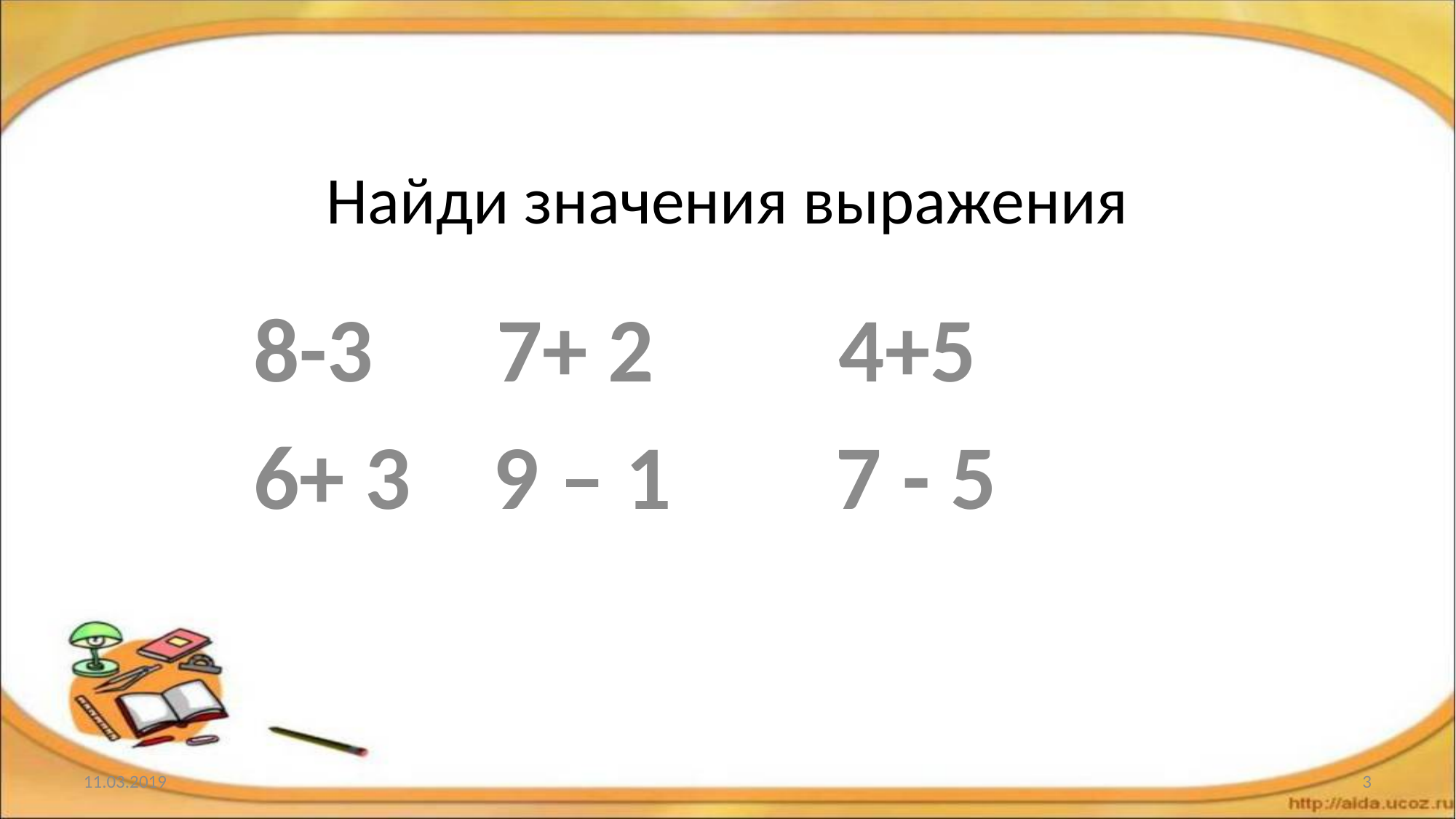

# Найди значения выражения
8-3      7+ 2         4+5
6+ 3    9 – 1        7 - 5
11.03.2019
3